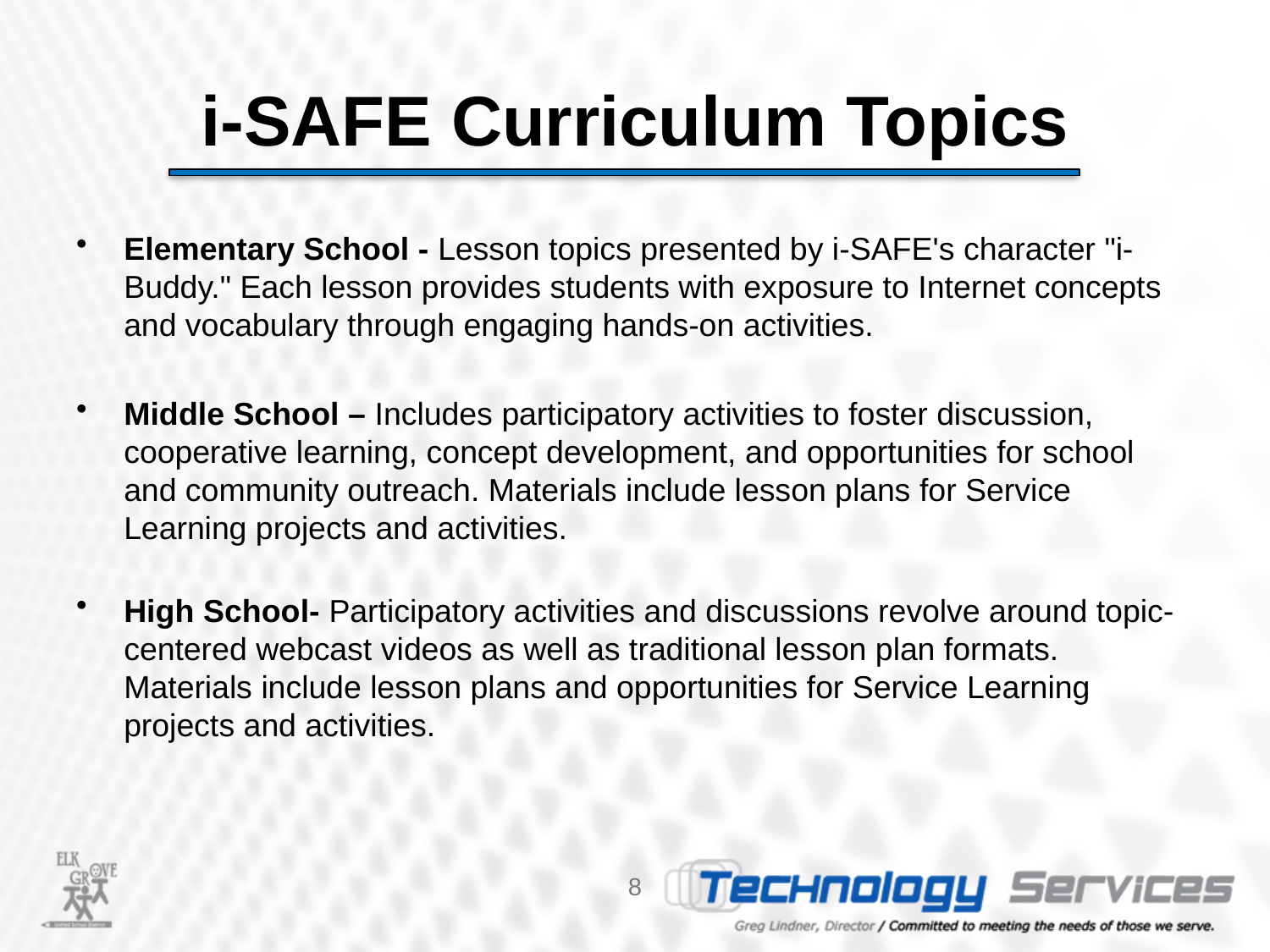

# i-SAFE Curriculum Topics

Elementary School - Lesson topics presented by i-SAFE's character "i-Buddy." Each lesson provides students with exposure to Internet concepts and vocabulary through engaging hands-on activities.

Middle School – Includes participatory activities to foster discussion, cooperative learning, concept development, and opportunities for school and community outreach. Materials include lesson plans for Service Learning projects and activities.
High School- Participatory activities and discussions revolve around topic-centered webcast videos as well as traditional lesson plan formats. Materials include lesson plans and opportunities for Service Learning projects and activities.

8